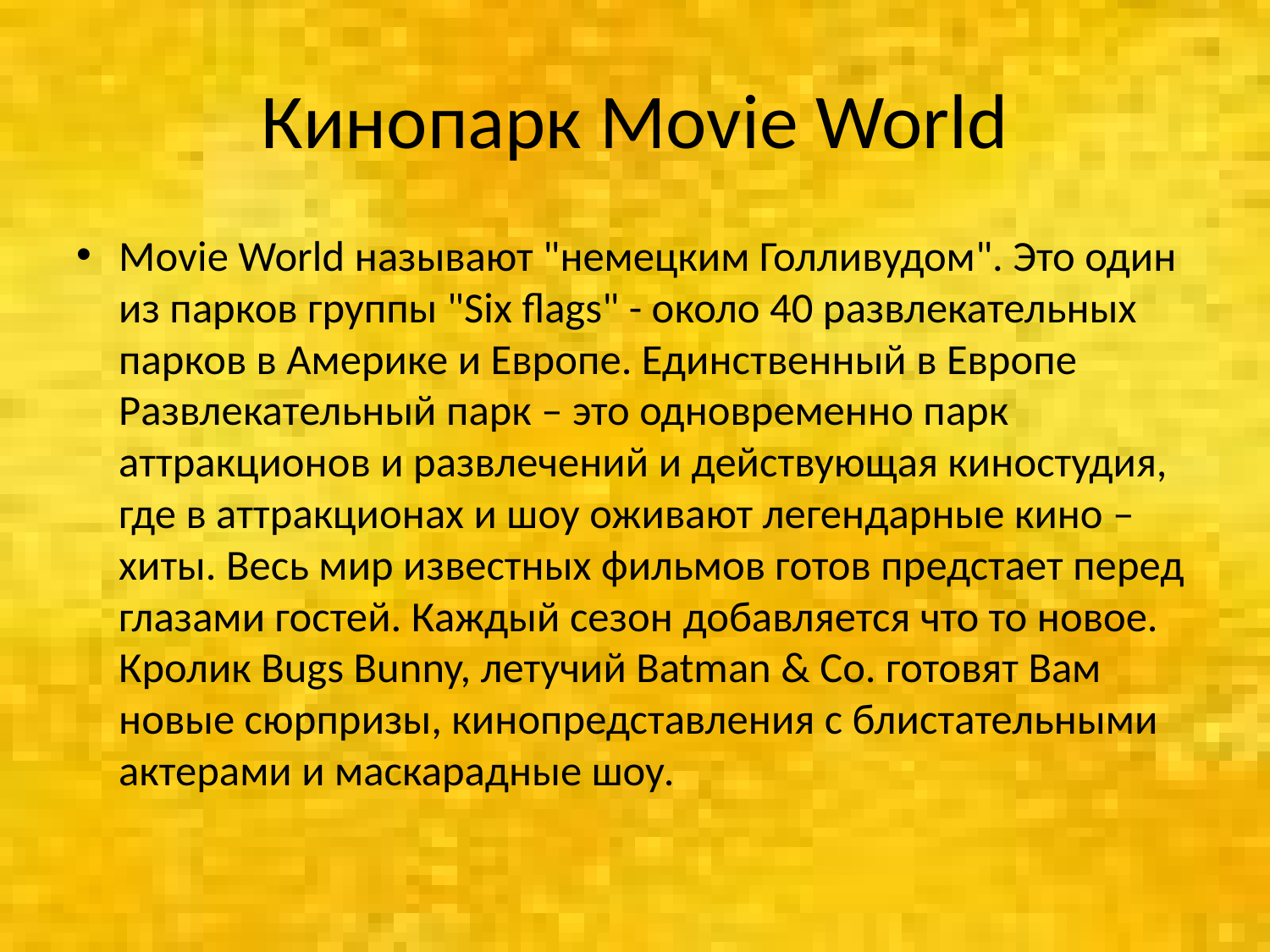

# Кинопарк Movie World
Movie World называют "немецким Голливудом". Это один из парков группы "Six flags" - около 40 развлекательных парков в Америке и Европе. Единственный в Европе Развлекательный парк – это одновременно парк аттракционов и развлечений и действующая киностудия, где в аттракционах и шоу оживают легендарные кино – хиты. Весь мир известных фильмов готов предстает перед глазами гостей. Каждый сезон добавляется что то новое. Кролик Bugs Bunny, летучий Batman & Co. готовят Вам новые сюрпризы, кинопредставления с блистательными актерами и маскарадные шоу.